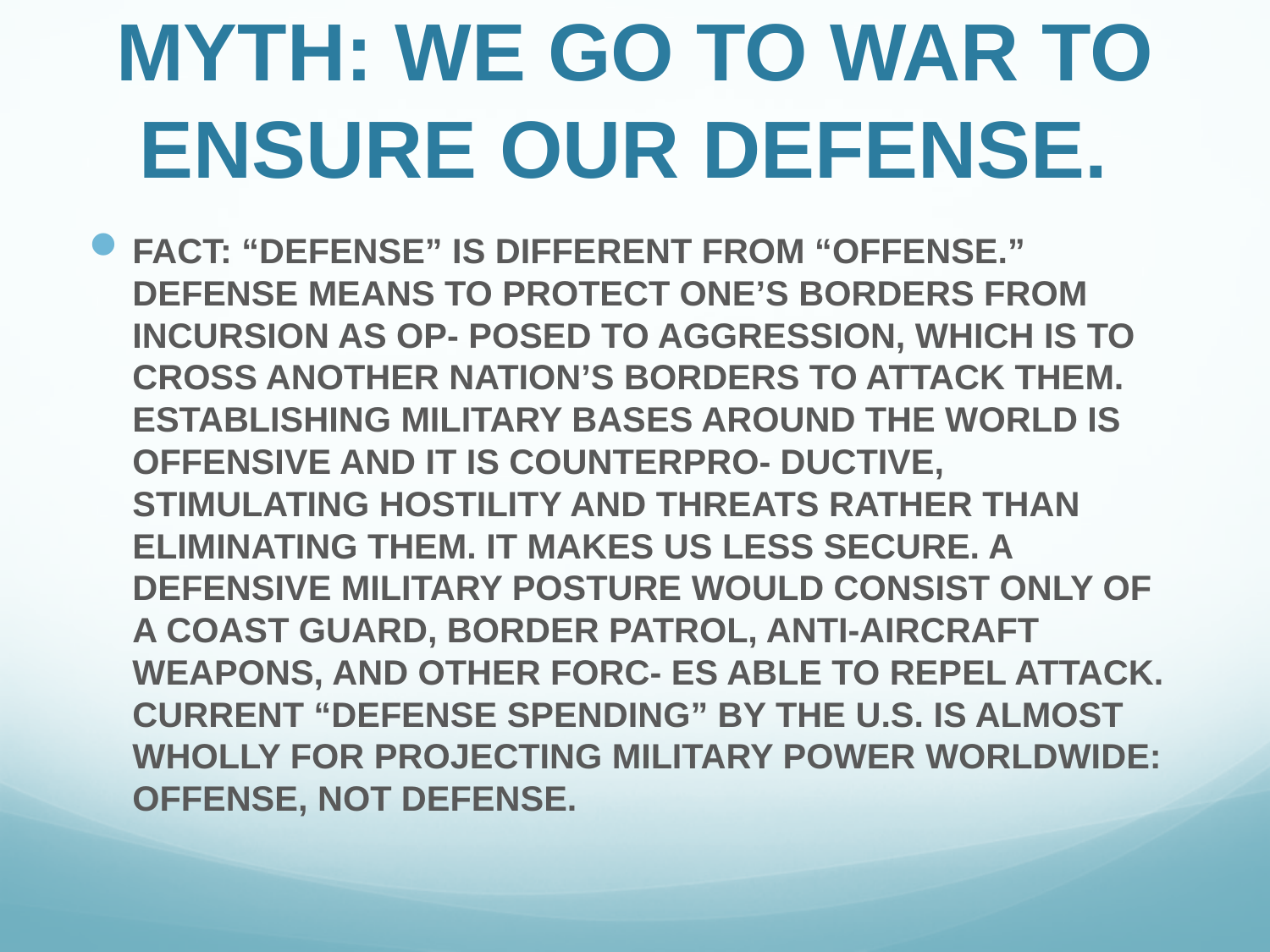

# MYTH: WE GO TO WAR TO ENSURE OUR DEFENSE.
FACT: “DEFENSE” IS DIFFERENT FROM “OFFENSE.” DEFENSE MEANS TO PROTECT ONE’S BORDERS FROM INCURSION AS OP- POSED TO AGGRESSION, WHICH IS TO CROSS ANOTHER NATION’S BORDERS TO ATTACK THEM. ESTABLISHING MILITARY BASES AROUND THE WORLD IS OFFENSIVE AND IT IS COUNTERPRO- DUCTIVE, STIMULATING HOSTILITY AND THREATS RATHER THAN ELIMINATING THEM. IT MAKES US LESS SECURE. A DEFENSIVE MILITARY POSTURE WOULD CONSIST ONLY OF A COAST GUARD, BORDER PATROL, ANTI-AIRCRAFT WEAPONS, AND OTHER FORC- ES ABLE TO REPEL ATTACK. CURRENT “DEFENSE SPENDING” BY THE U.S. IS ALMOST WHOLLY FOR PROJECTING MILITARY POWER WORLDWIDE: OFFENSE, NOT DEFENSE.